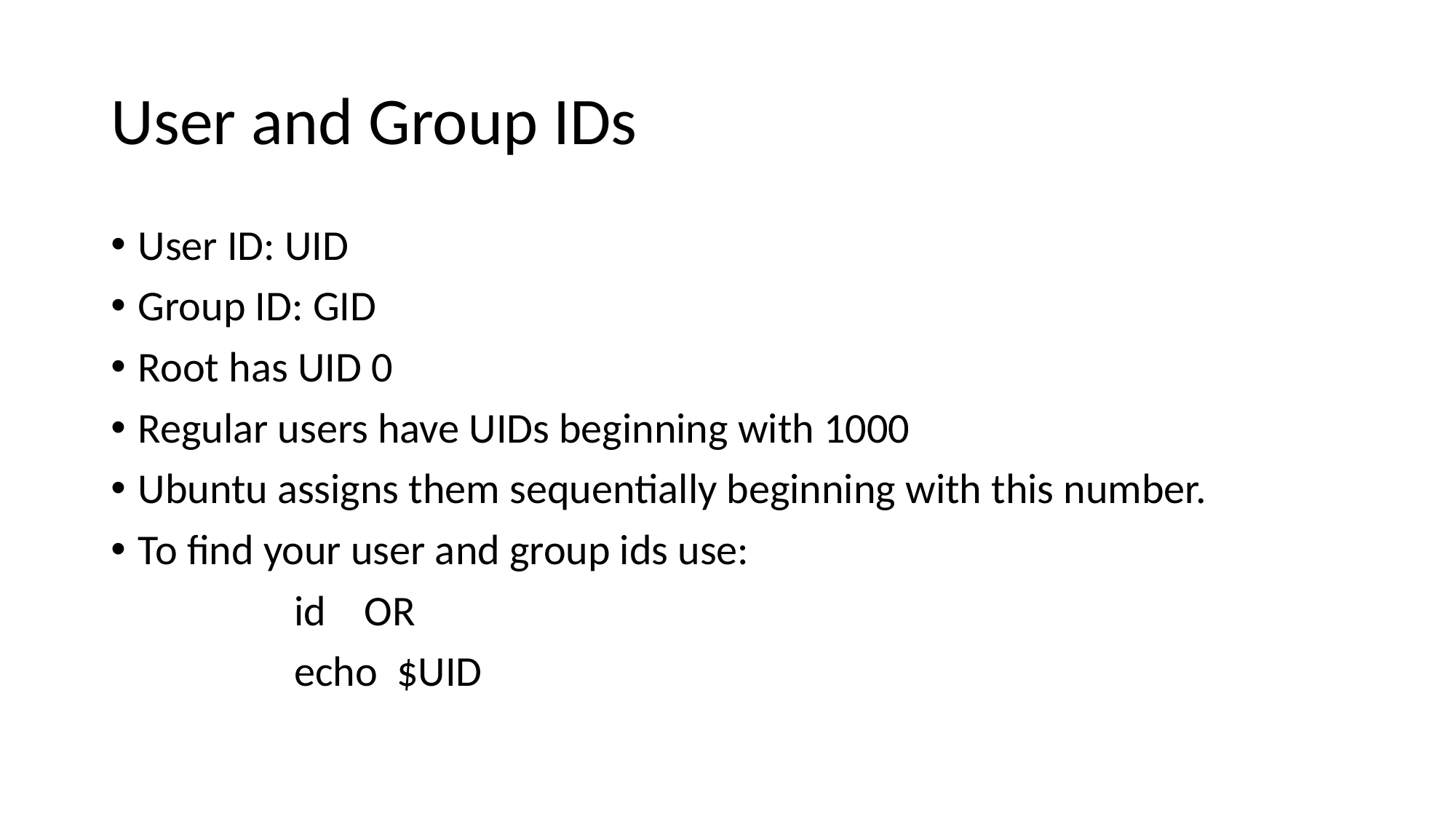

# User and Group IDs
User ID: UID
Group ID: GID
Root has UID 0
Regular users have UIDs beginning with 1000
Ubuntu assigns them sequentially beginning with this number.
To find your user and group ids use:
                   id    OR
                   echo  $UID